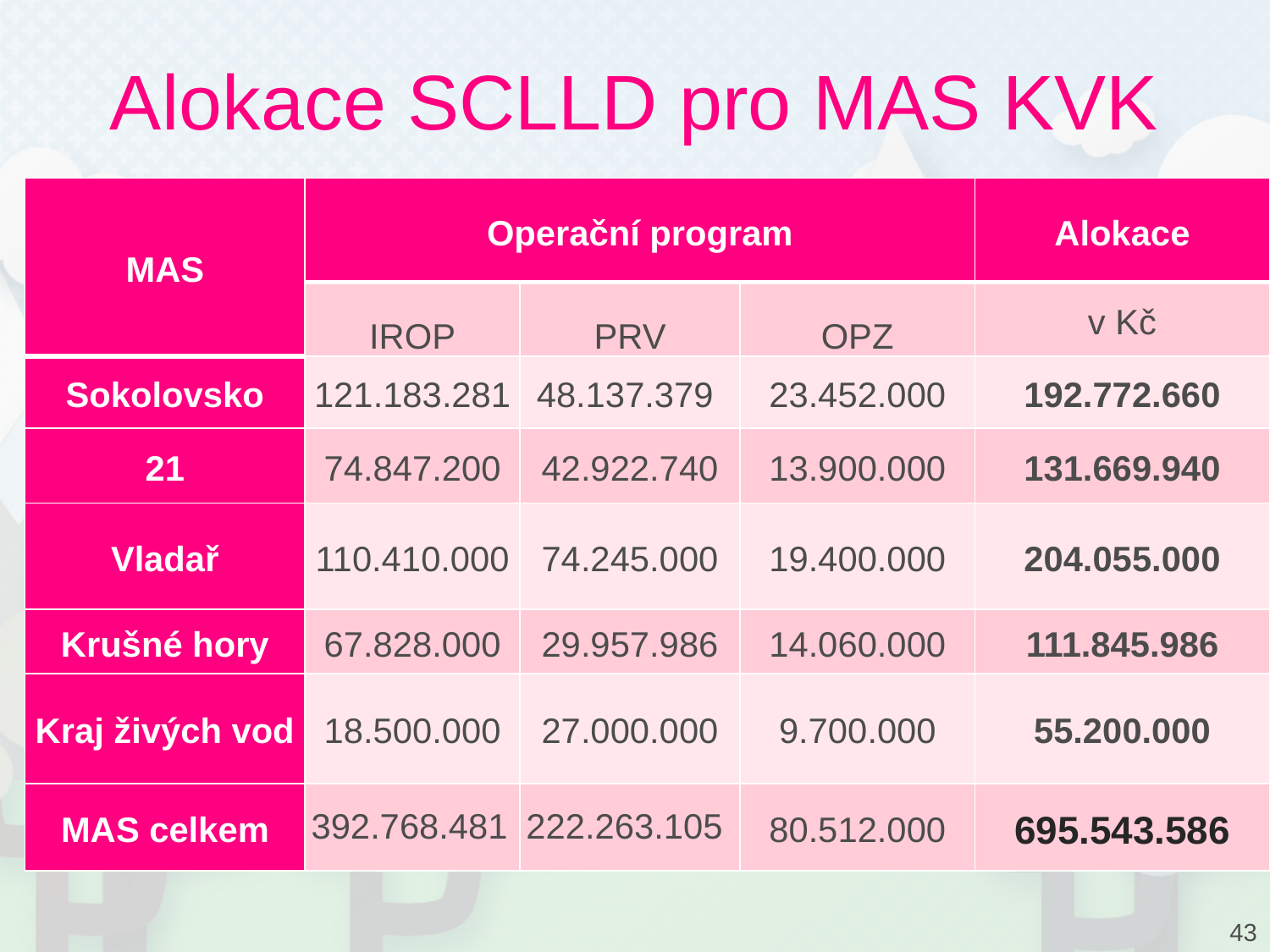

# Alokace SCLLD pro MAS KVK

| MAS | Operační program |  |  | Alokace |
| --- | --- | --- | --- | --- |
|  | IROP | PRV | OPZ | v Kč |
| Sokolovsko | 121.183.281 | 48.137.379 | 23.452.000 | 192.772.660 |
| 21 | 74.847.200 | 42.922.740 | 13.900.000 | 131.669.940 |
| Vladař | 110.410.000 | 74.245.000 | 19.400.000 | 204.055.000 |
| Krušné hory | 67.828.000 | 29.957.986 | 14.060.000 | 111.845.986 |
| Kraj živých vod | 18.500.000 | 27.000.000 | 9.700.000 | 55.200.000 |
| MAS celkem | 392.768.481 | 222.263.105 | 80.512.000 | 695.543.586 |
43